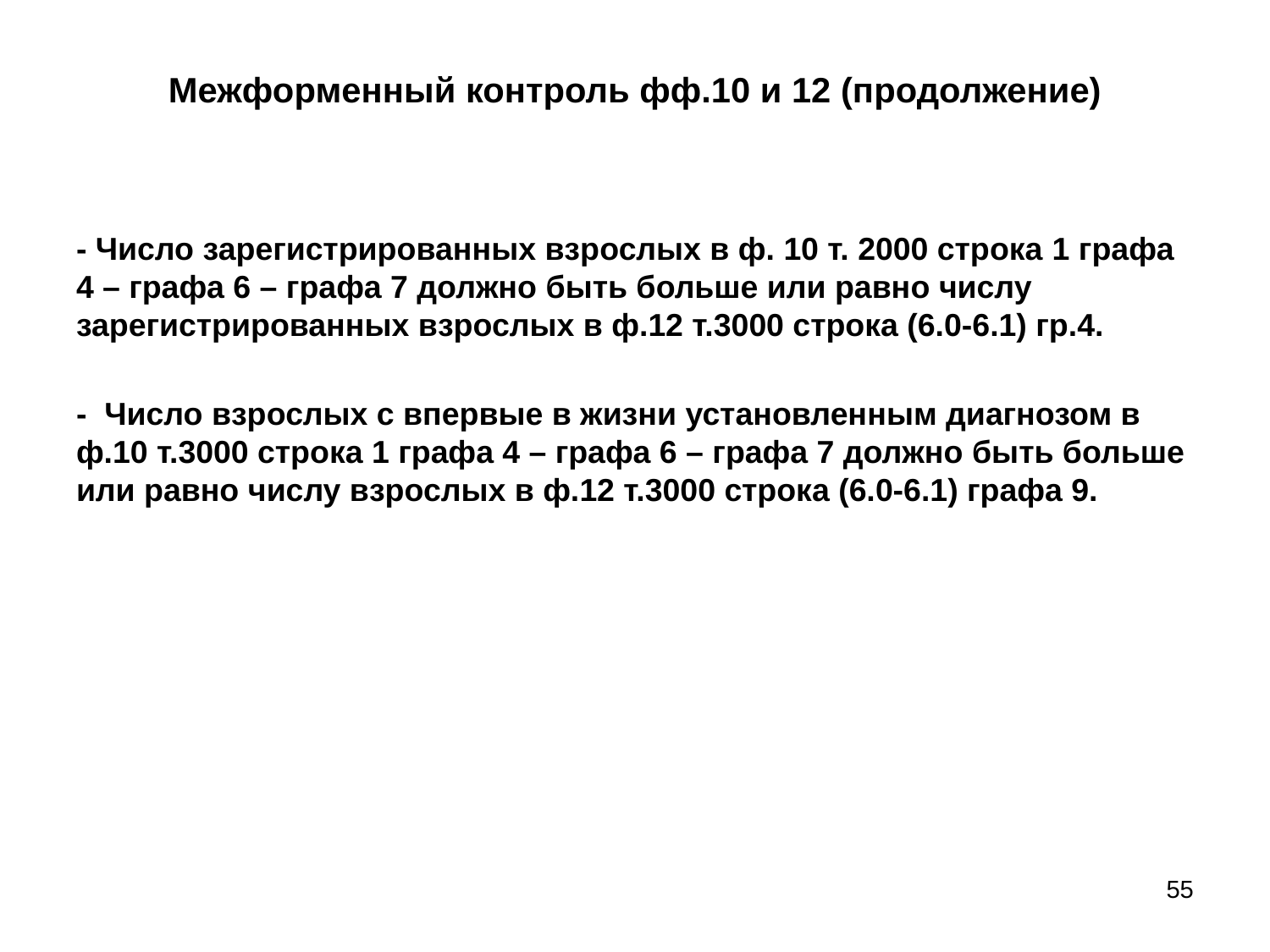

# Межформенный контроль фф.10 и 12 (продолжение)
- Число зарегистрированных взрослых в ф. 10 т. 2000 строка 1 графа 4 – графа 6 – графа 7 должно быть больше или равно числу зарегистрированных взрослых в ф.12 т.3000 строка (6.0-6.1) гр.4.

-  Число взрослых с впервые в жизни установленным диагнозом в ф.10 т.3000 строка 1 графа 4 – графа 6 – графа 7 должно быть больше или равно числу взрослых в ф.12 т.3000 строка (6.0-6.1) графа 9.

55